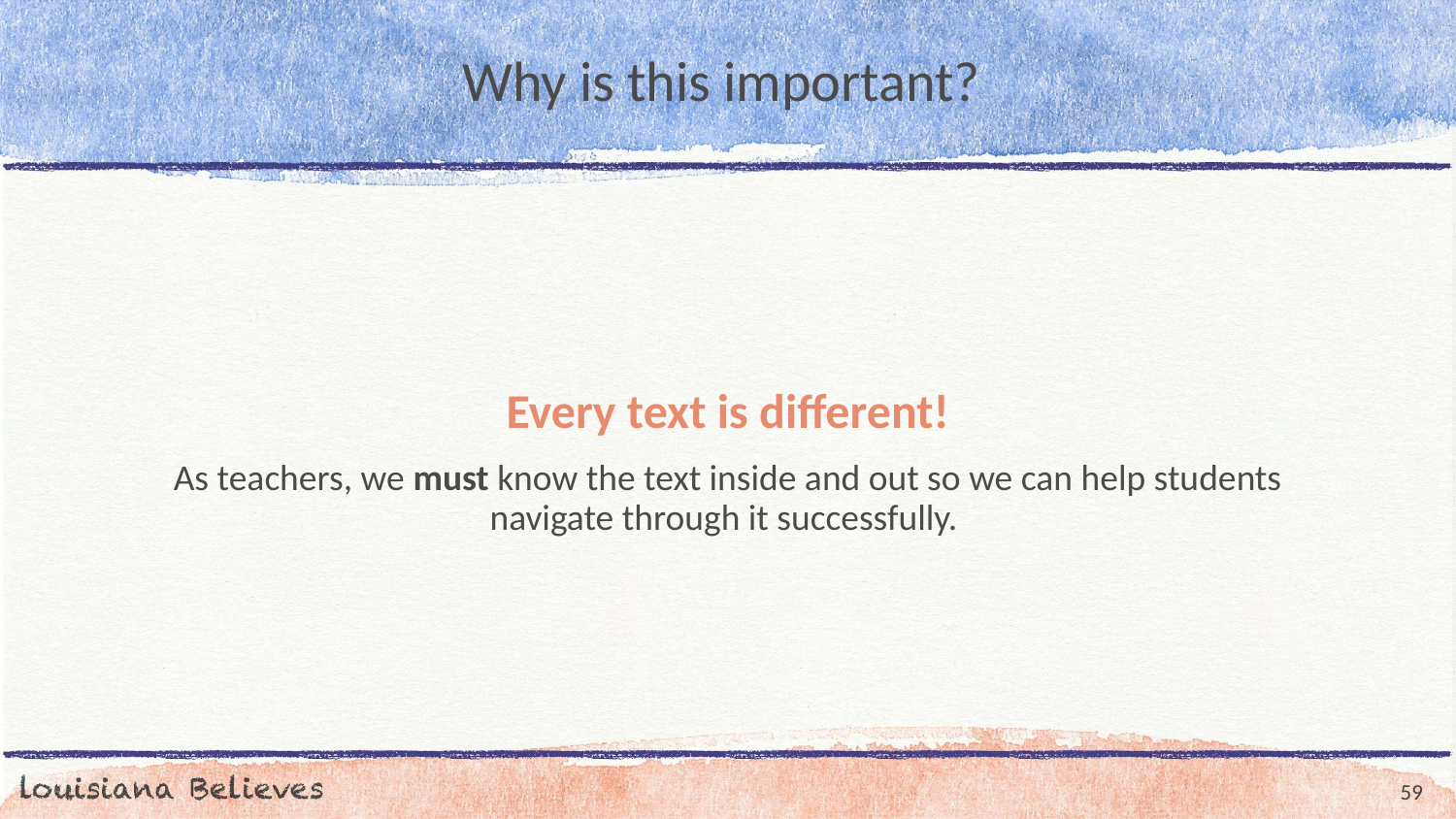

# Why is this important?
Every text is different!
As teachers, we must know the text inside and out so we can help students navigate through it successfully.